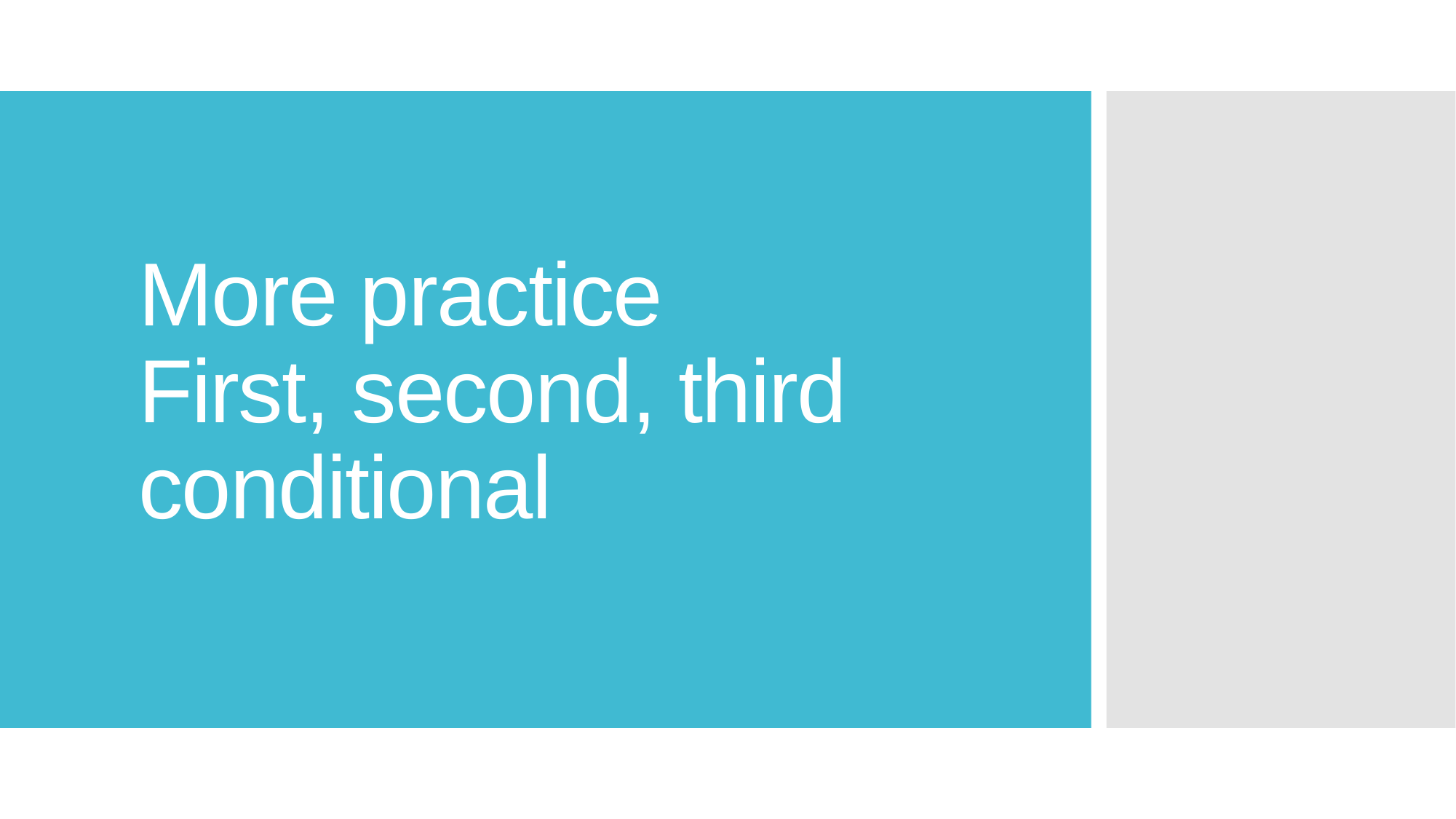

# More practice First, second, third conditional